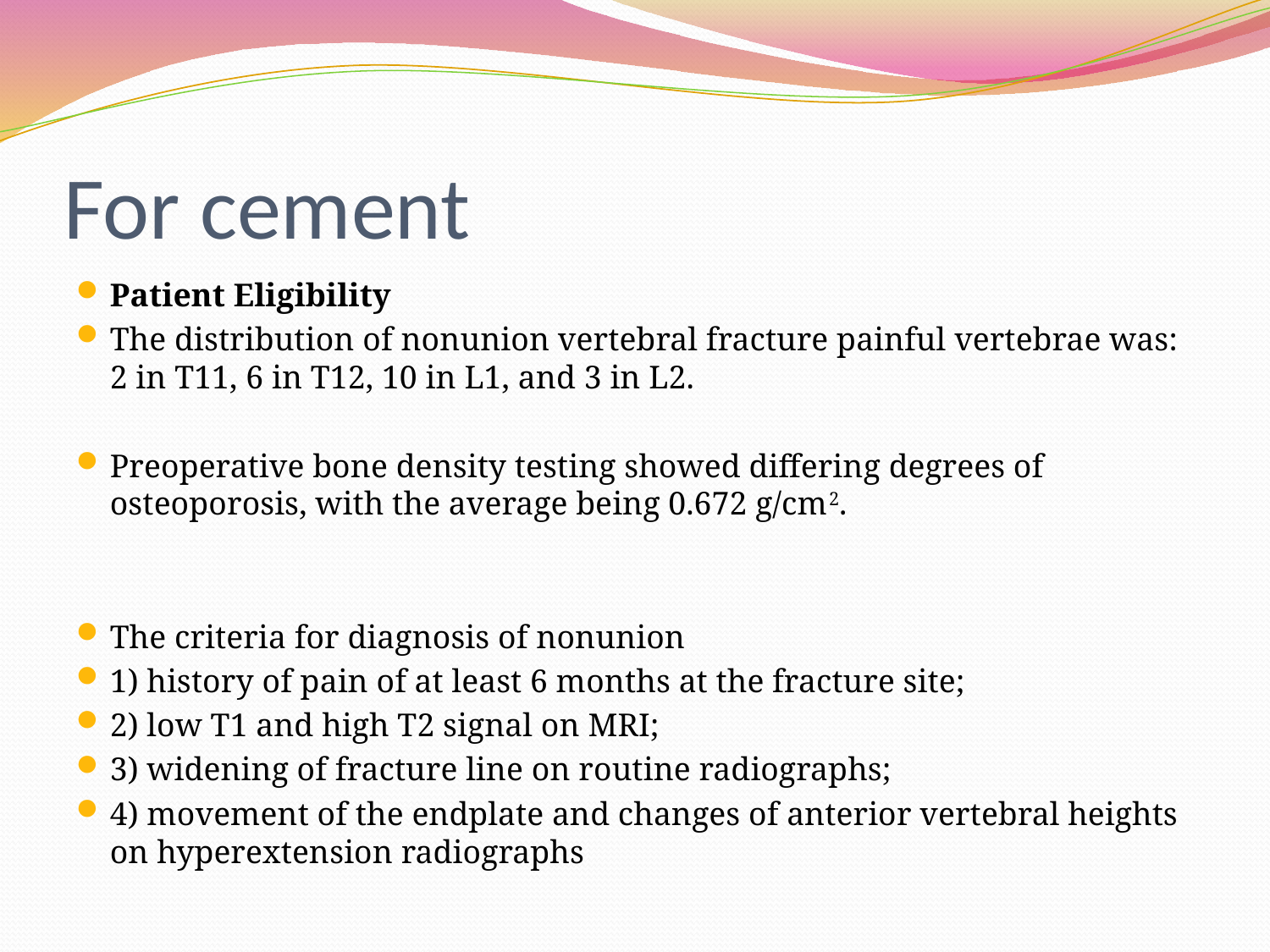

# For cement
Patient Eligibility
The distribution of nonunion vertebral fracture painful vertebrae was: 2 in T11, 6 in T12, 10 in L1, and 3 in L2.

Preoperative bone density testing showed differing degrees of osteoporosis, with the average being 0.672 g/cm2.

The criteria for diagnosis of nonunion
1) history of pain of at least 6 months at the fracture site;
2) low T1 and high T2 signal on MRI;
3) widening of fracture line on routine radiographs;
4) movement of the endplate and changes of anterior vertebral heights on hyperextension radiographs